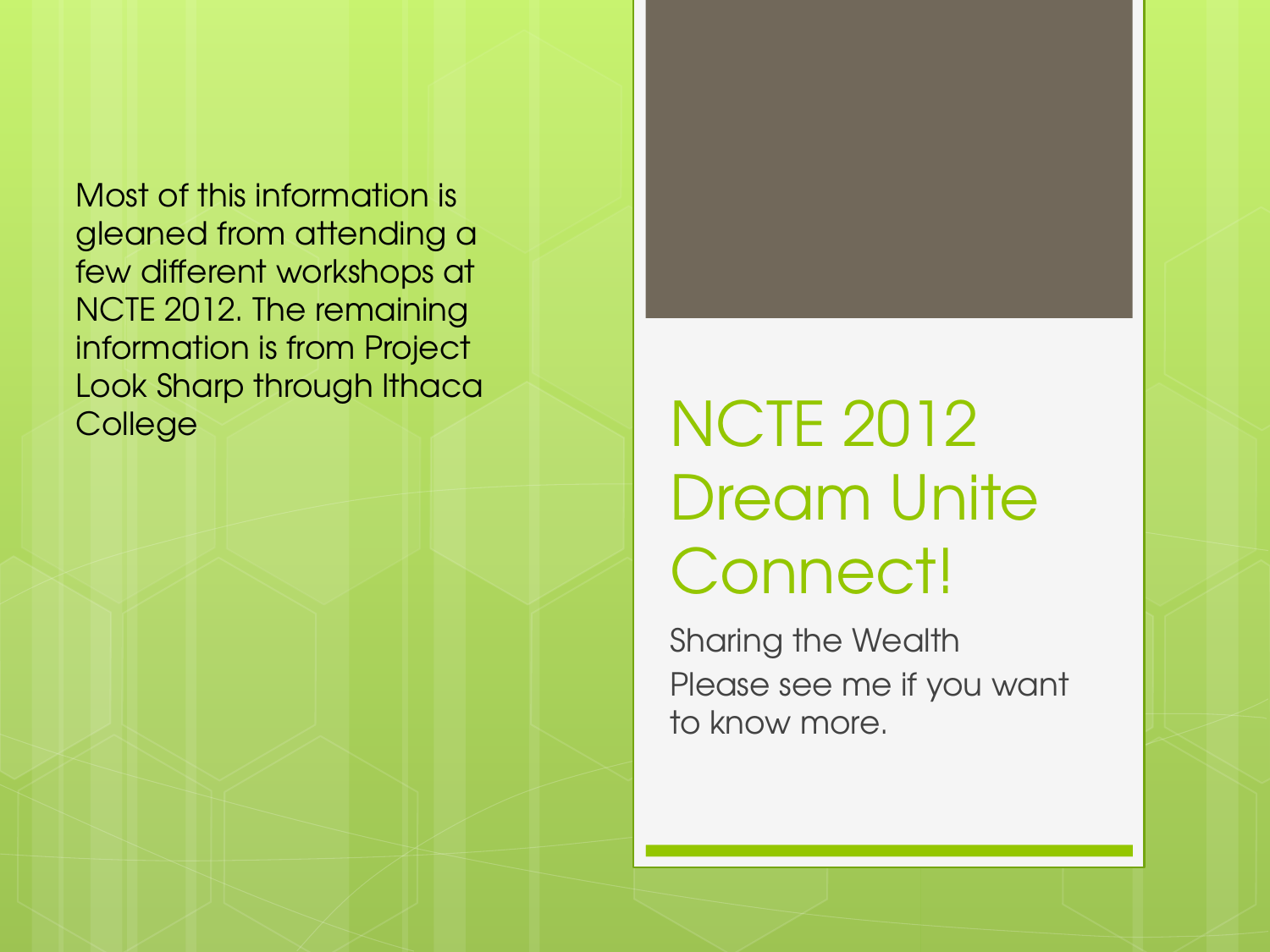

Most of this information is gleaned from attending a few different workshops at NCTE 2012. The remaining information is from Project Look Sharp through Ithaca College
# NCTE 2012 Dream Unite Connect!
Sharing the Wealth
Please see me if you want to know more.